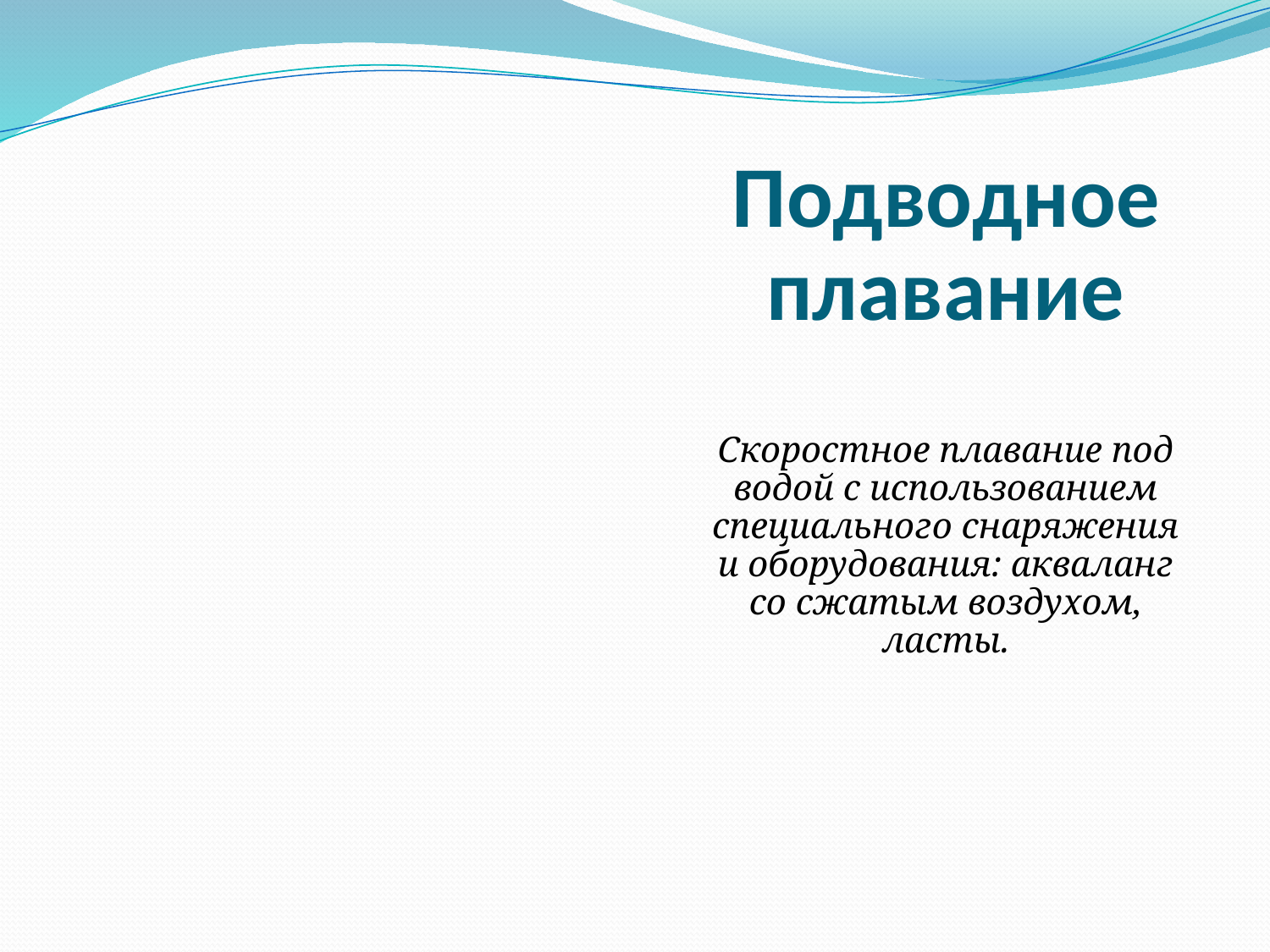

Подводное плавание
Скоростное плавание под водой с использованием специального снаряжения и оборудования: акваланг со сжатым воздухом, ласты.